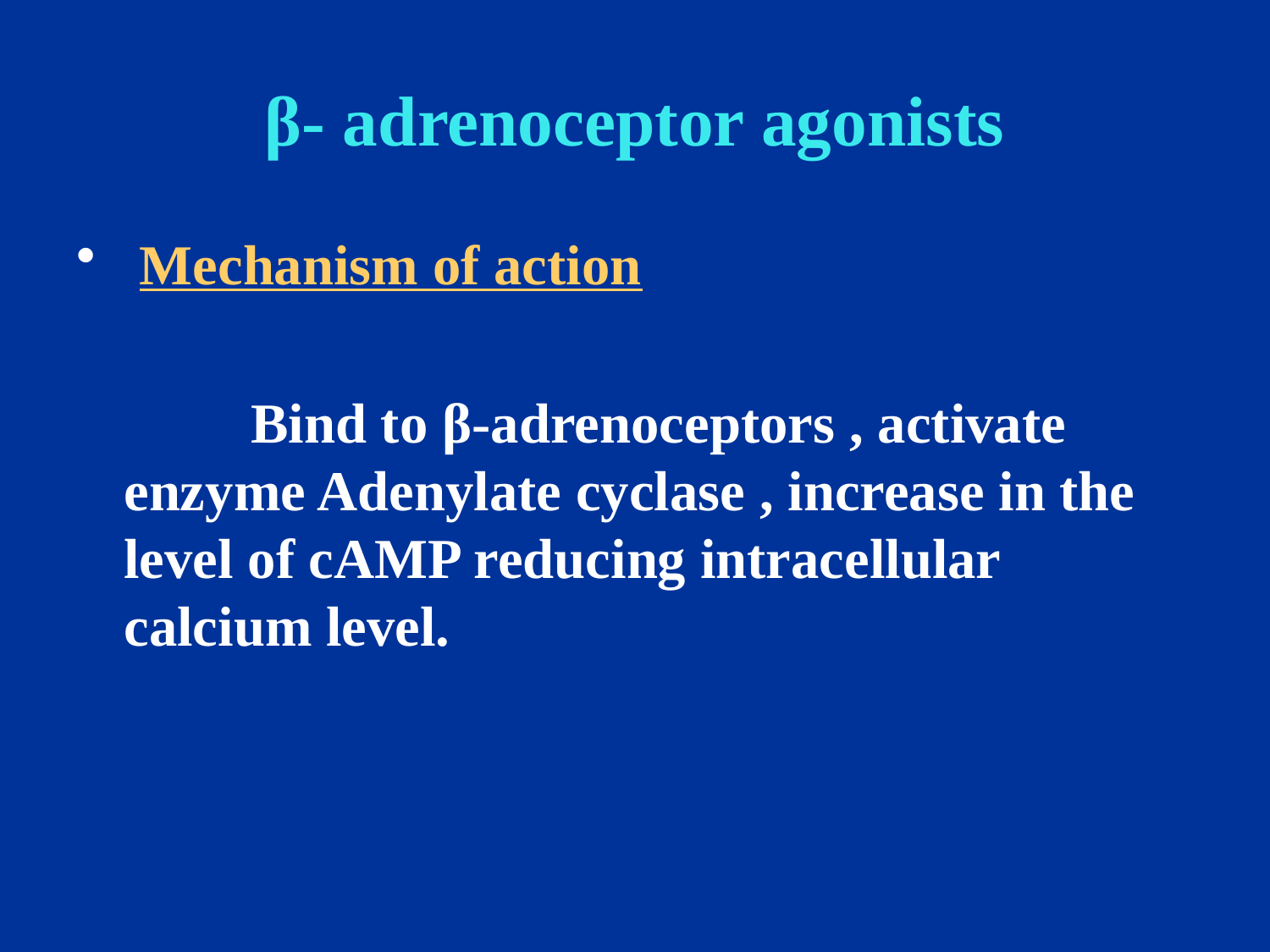

# β- adrenoceptor agonists
 Mechanism of action

		Bind to β-adrenoceptors , activate enzyme Adenylate cyclase , increase in the level of cAMP reducing intracellular  calcium level.